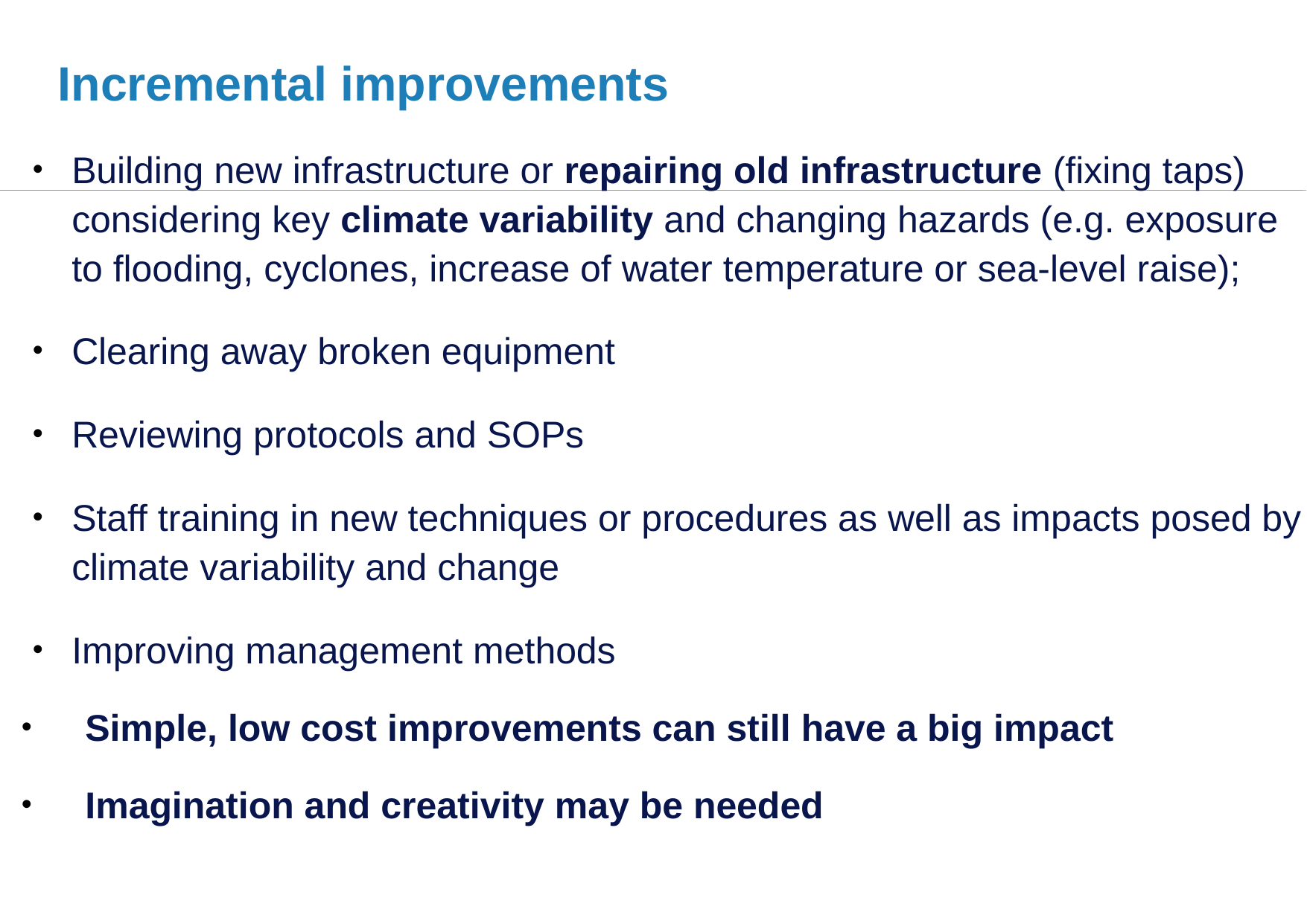

Incremental improvements
Building new infrastructure or repairing old infrastructure (fixing taps) considering key climate variability and changing hazards (e.g. exposure to flooding, cyclones, increase of water temperature or sea-level raise);
Clearing away broken equipment
Reviewing protocols and SOPs
Staff training in new techniques or procedures as well as impacts posed by climate variability and change
Improving management methods
Simple, low cost improvements can still have a big impact
Imagination and creativity may be needed